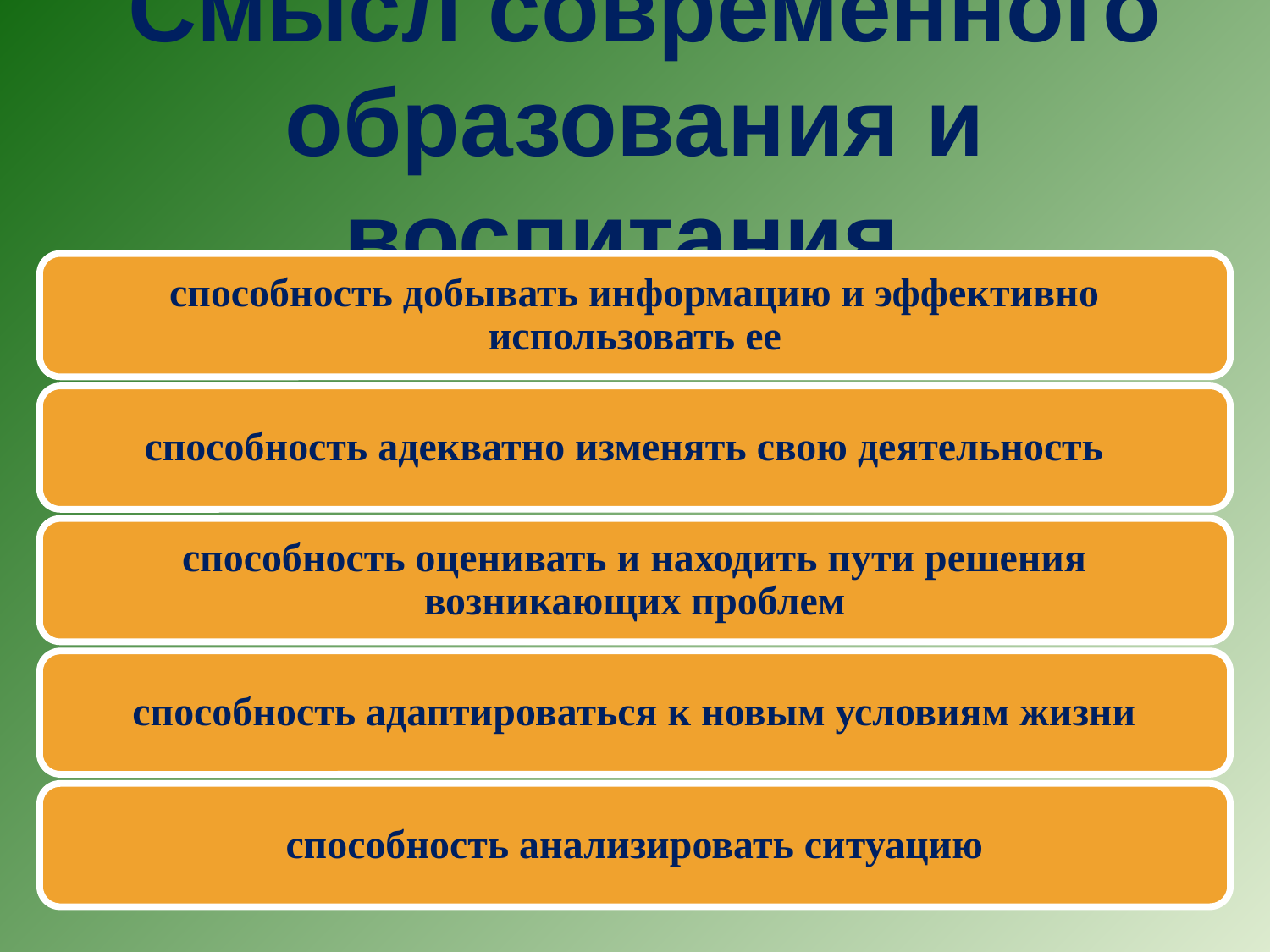

# Смысл современного образования и воспитания

способность добывать информацию и эффективно использовать ее
способность адекватно изменять свою деятельность
способность оценивать и находить пути решения возникающих проблем
способность адаптироваться к новым условиям жизни
способность анализировать ситуацию